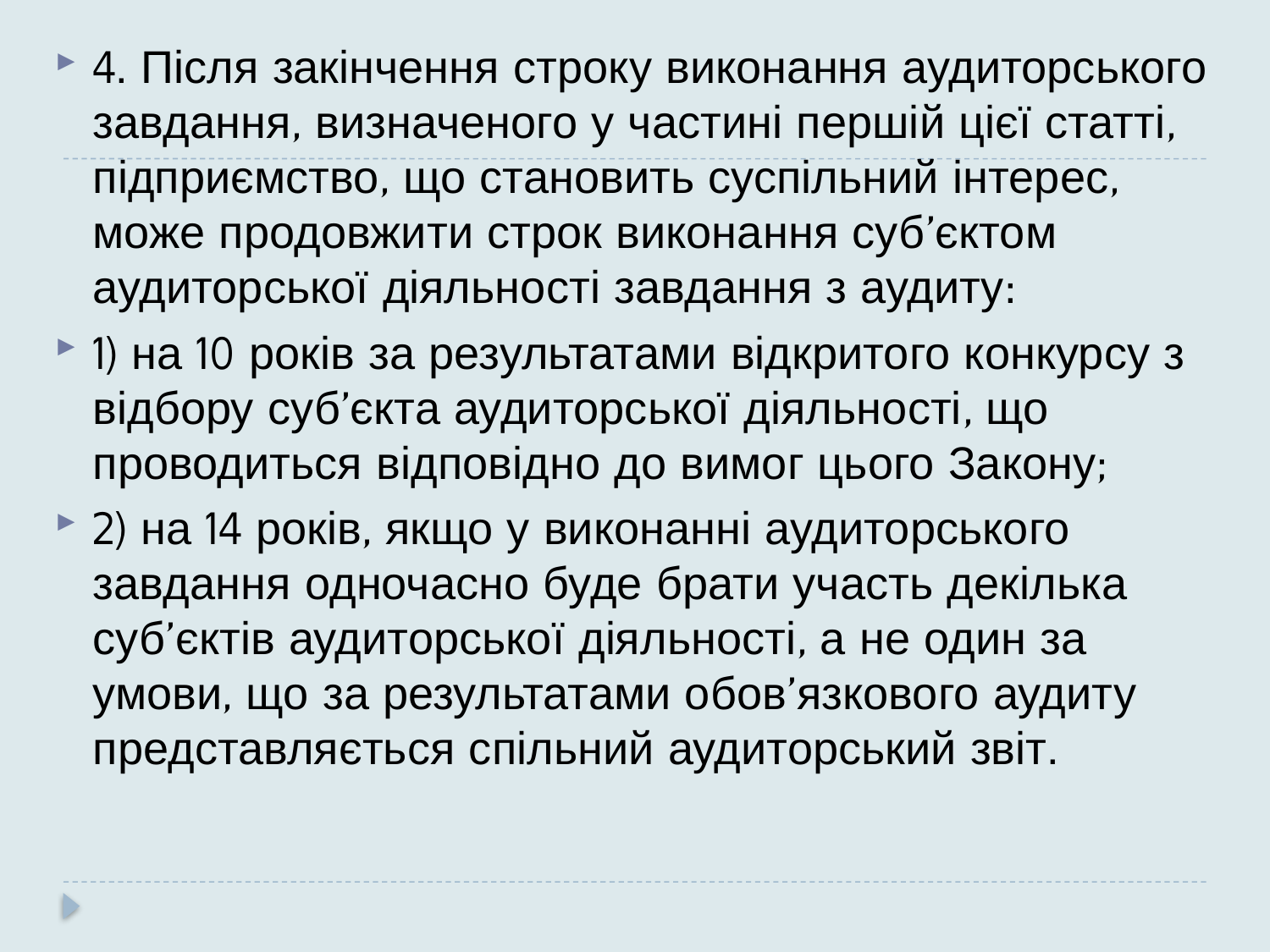

4. Після закінчення строку виконання аудиторського завдання, визначеного у частині першій цієї статті, підприємство, що становить суспільний інтерес, може продовжити строк виконання суб’єктом аудиторської діяльності завдання з аудиту:
1) на 10 років за результатами відкритого конкурсу з відбору суб’єкта аудиторської діяльності, що проводиться відповідно до вимог цього Закону;
2) на 14 років, якщо у виконанні аудиторського завдання одночасно буде брати участь декілька суб’єктів аудиторської діяльності, а не один за умови, що за результатами обов’язкового аудиту представляється спільний аудиторський звіт.